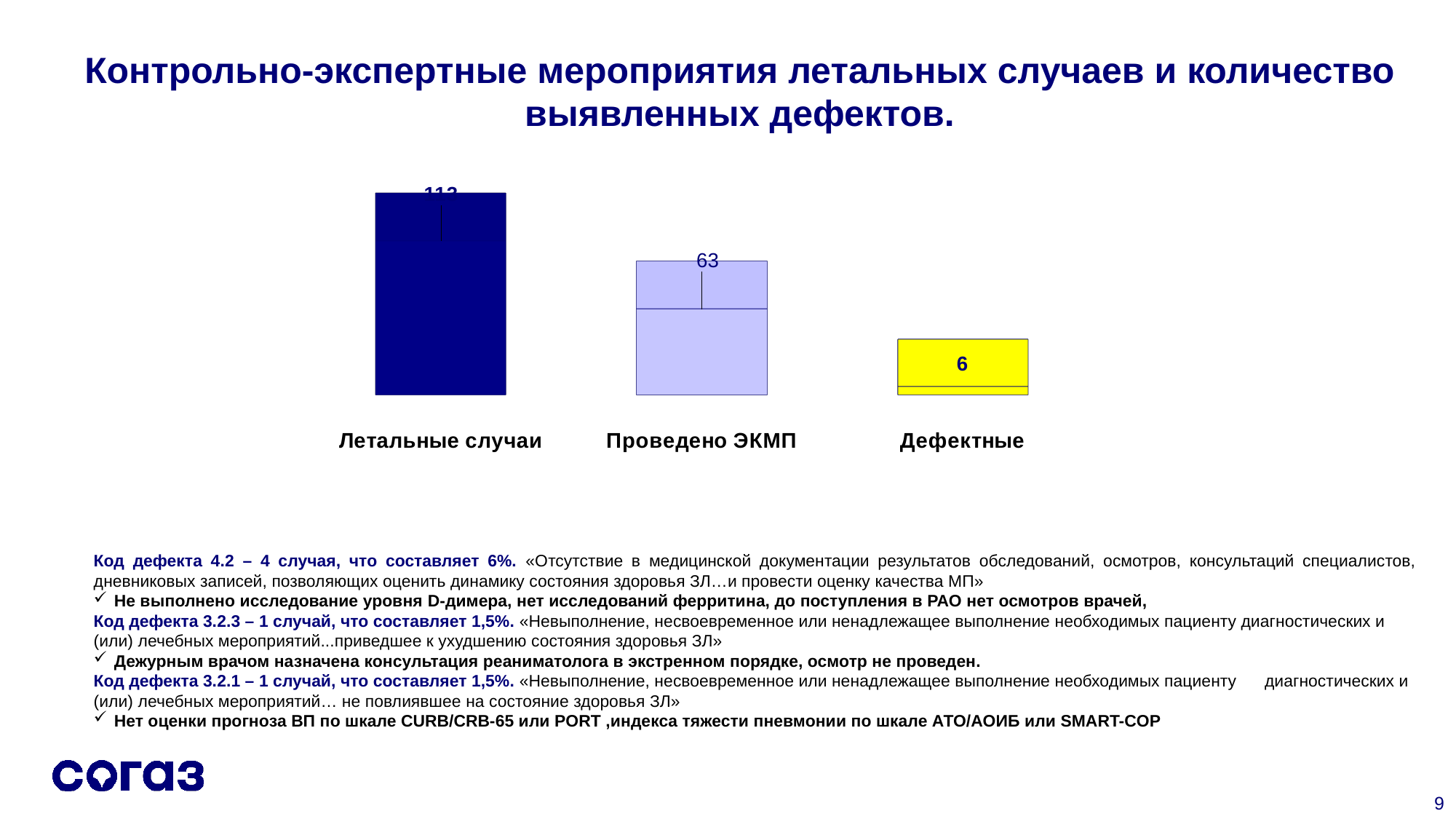

# Контрольно-экспертные мероприятия летальных случаев и количество выявленных дефектов.

[unsupported chart]

Код дефекта 4.2 – 4 случая, что составляет 6%. «Отсутствие в медицинской документации результатов обследований, осмотров, консультаций специалистов, дневниковых записей, позволяющих оценить динамику состояния здоровья ЗЛ…и провести оценку качества МП»
Не выполнено исследование уровня D-димера, нет исследований ферритина, до поступления в РАО нет осмотров врачей,
Код дефекта 3.2.3 – 1 случай, что составляет 1,5%. «Невыполнение, несвоевременное или ненадлежащее выполнение необходимых пациенту диагностических и (или) лечебных мероприятий...приведшее к ухудшению состояния здоровья ЗЛ»
Дежурным врачом назначена консультация реаниматолога в экстренном порядке, осмотр не проведен.
Код дефекта 3.2.1 – 1 случай, что составляет 1,5%. «Невыполнение, несвоевременное или ненадлежащее выполнение необходимых пациенту      диагностических и (или) лечебных мероприятий… не повлиявшее на состояние здоровья ЗЛ»
Нет оценки прогноза ВП по шкале CURB/CRB-65 или PORT ,индекса тяжести пневмонии по шкале АТО/АОИБ или SMART-COP
9